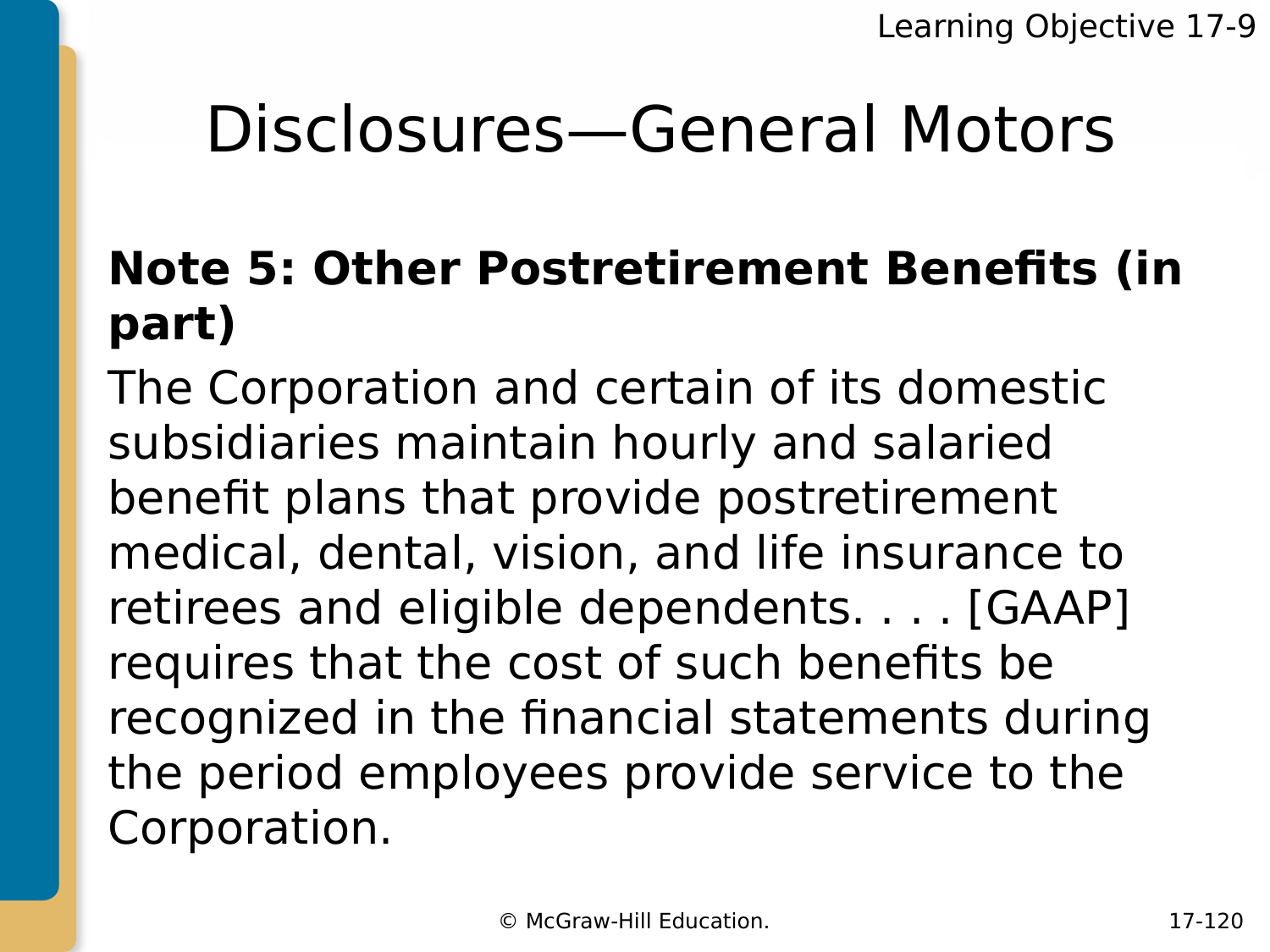

Learning Objective 17-9
# Disclosures—General Motors
Note 5: Other Postretirement Benefits (in part)
The Corporation and certain of its domestic subsidiaries maintain hourly and salaried benefit plans that provide postretirement medical, dental, vision, and life insurance to retirees and eligible dependents. . . . [GAAP] requires that the cost of such benefits be recognized in the financial statements during the period employees provide service to the Corporation.